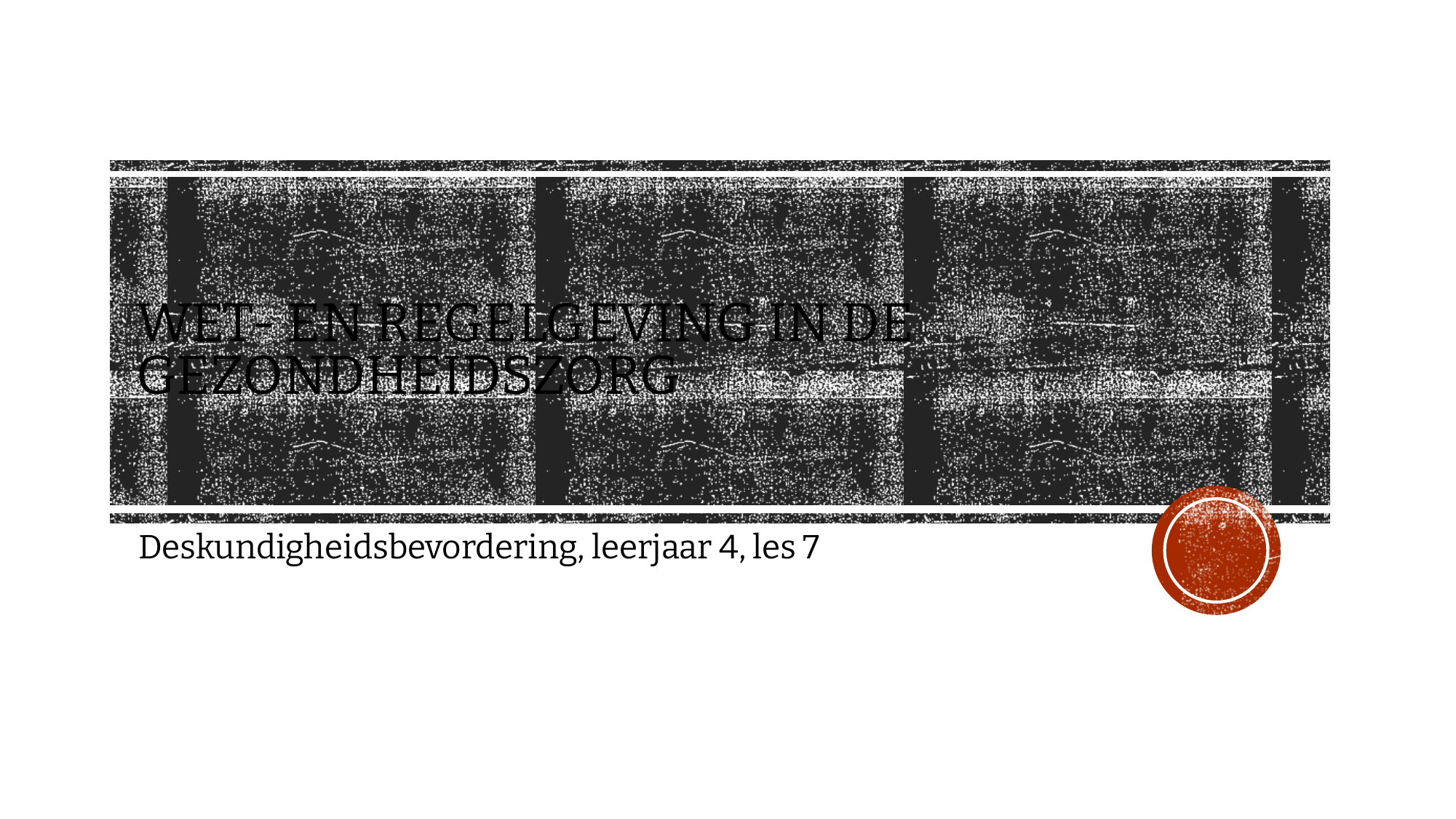

# Wet- en regelgeving in de gezondheidszorg
Deskundigheidsbevordering, leerjaar 4, les 7